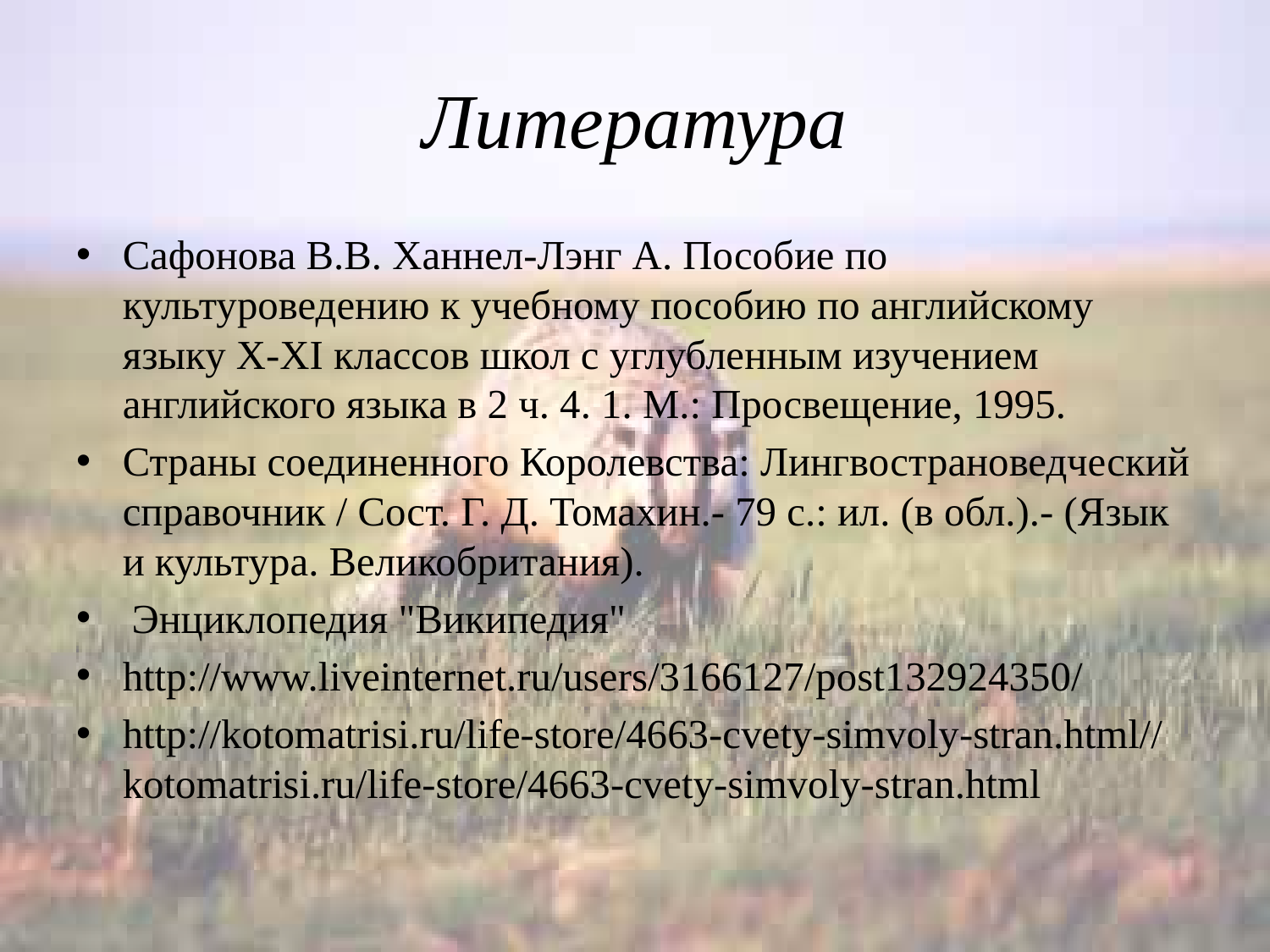

# Литература
Сафонова В.В. Ханнел-Лэнг А. Пособие по культуроведению к учебному пособию по английскому языку Х-ХI классов школ с углубленным изучением английского языка в 2 ч. 4. 1. М.: Просвещение, 1995.
Страны соединенного Королевства: Лингвострановедческий справочник / Сост. Г. Д. Томахин.- 79 с.: ил. (в обл.).- (Язык и культура. Великобритания).
 Энциклопедия "Википедия"
http://www.liveinternet.ru/users/3166127/post132924350/
http://kotomatrisi.ru/life-store/4663-cvety-simvoly-stran.html//kotomatrisi.ru/life-store/4663-cvety-simvoly-stran.html